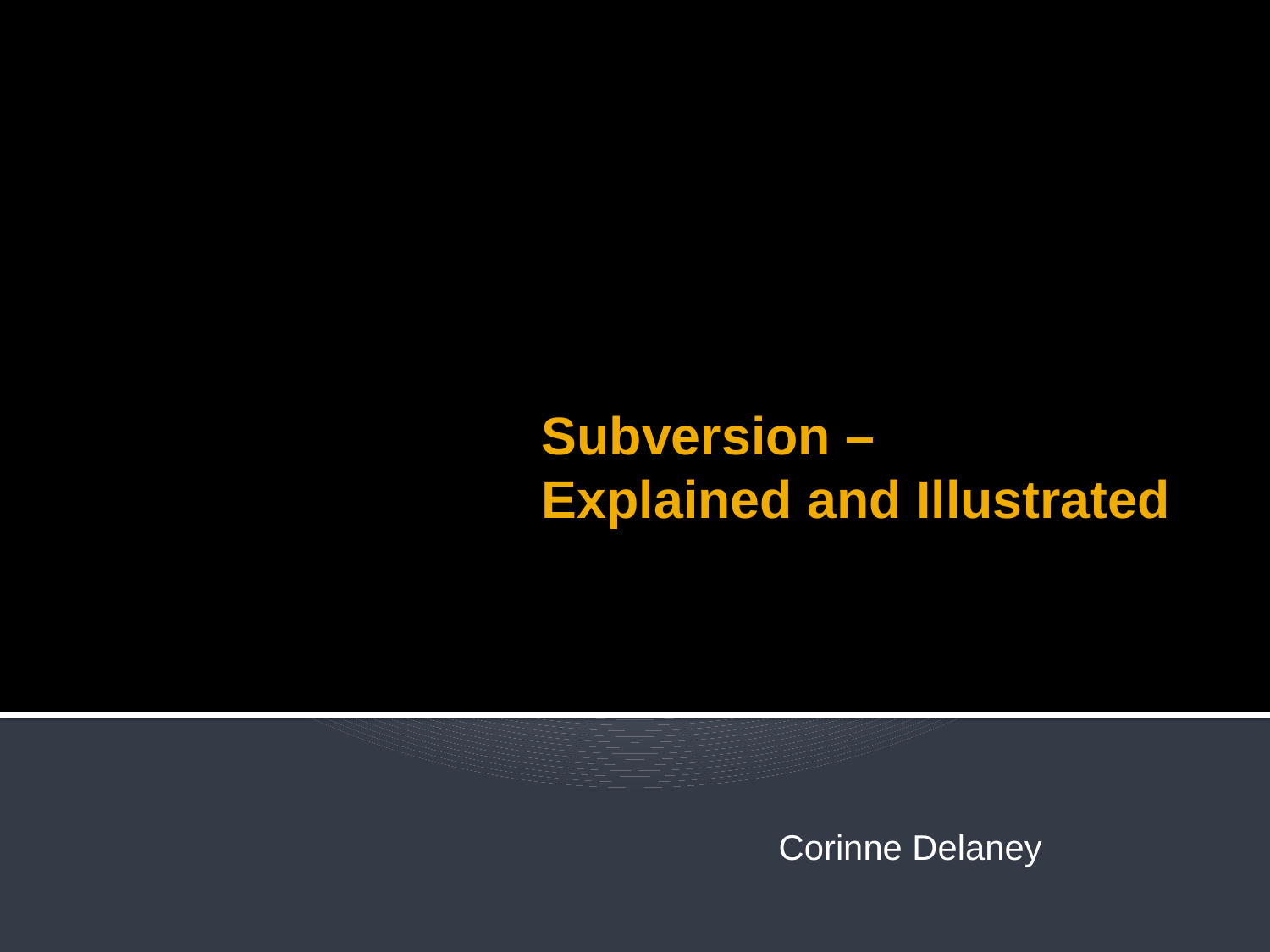

# Subversion – Explained and Illustrated
Corinne Delaney